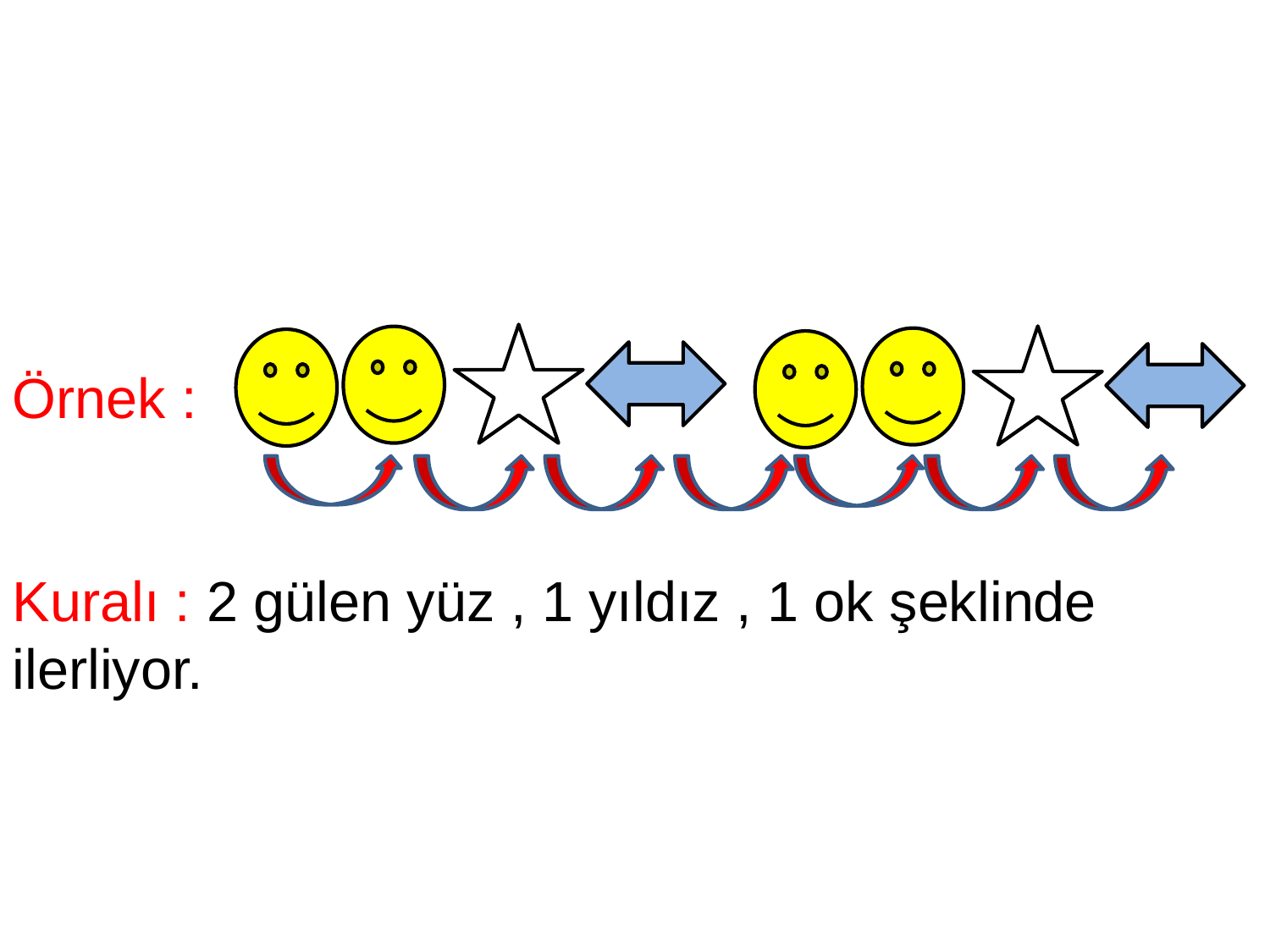

Örnek :

Kuralı : 2 gülen yüz , 1 yıldız , 1 ok şeklinde ilerliyor.